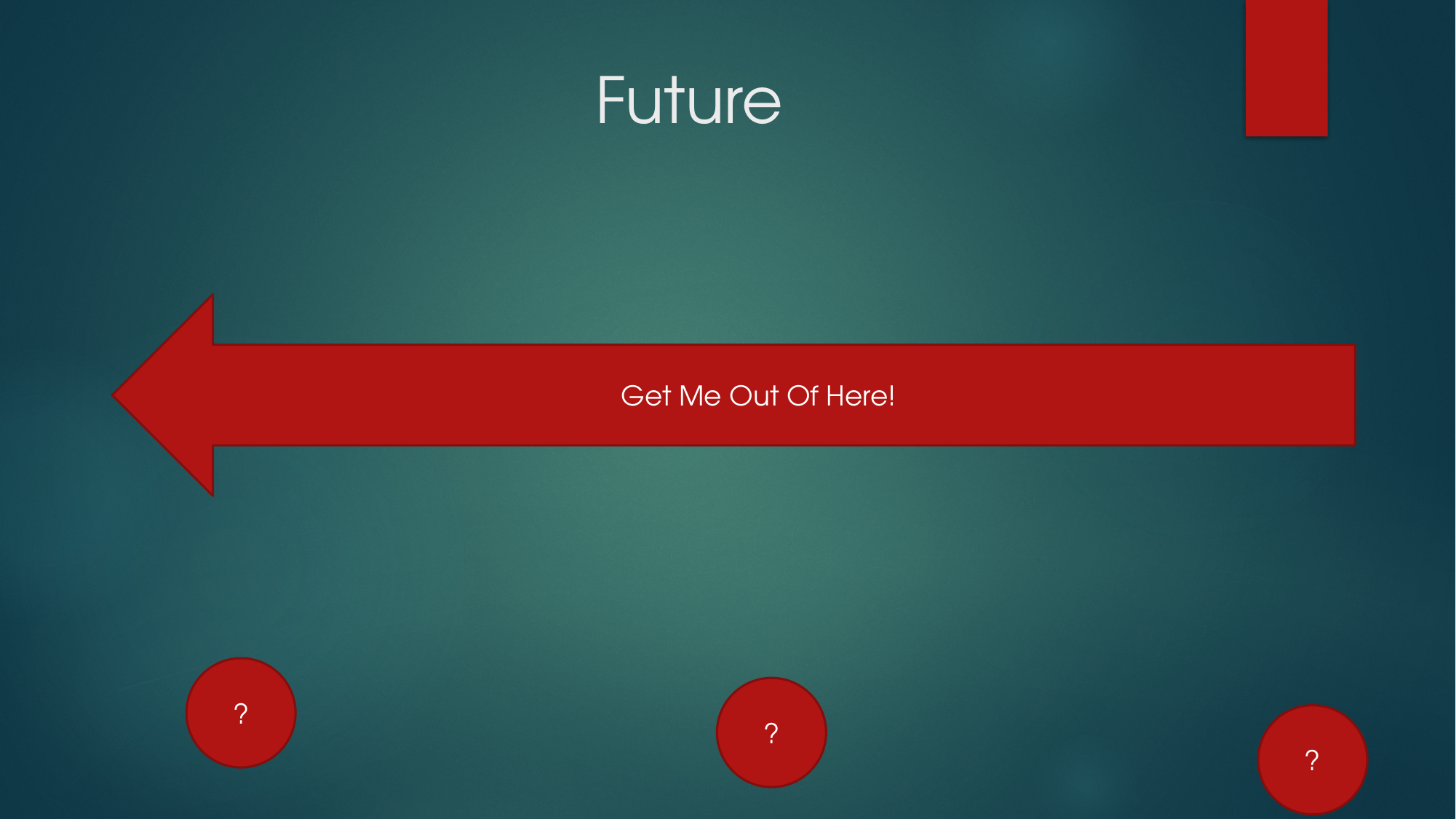

# Future
Get Me Out Of Here!
?
?
?